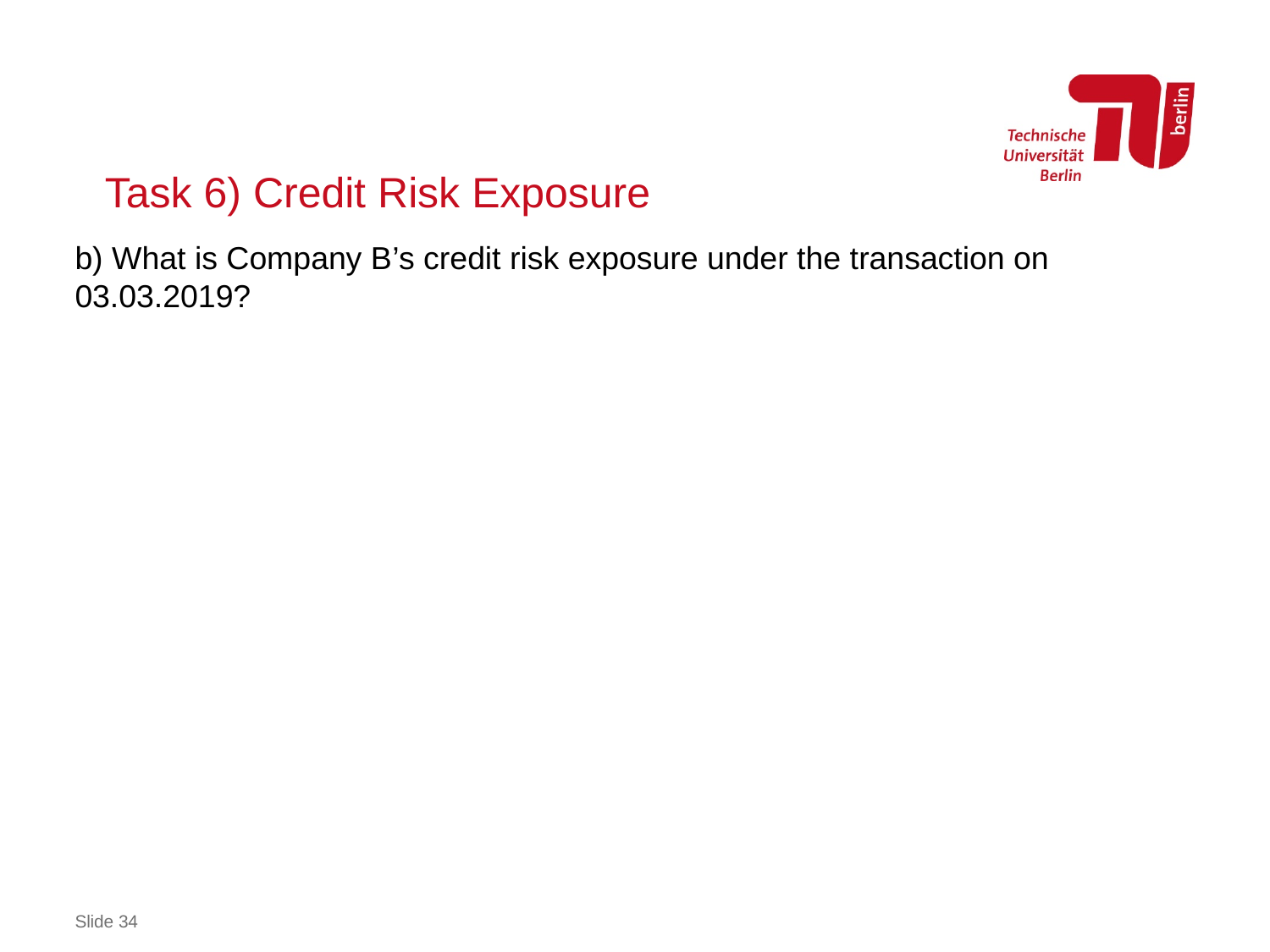

# Task 6) Credit Risk Exposure
b) What is Company B’s credit risk exposure under the transaction on 03.03.2019?

Slide 34